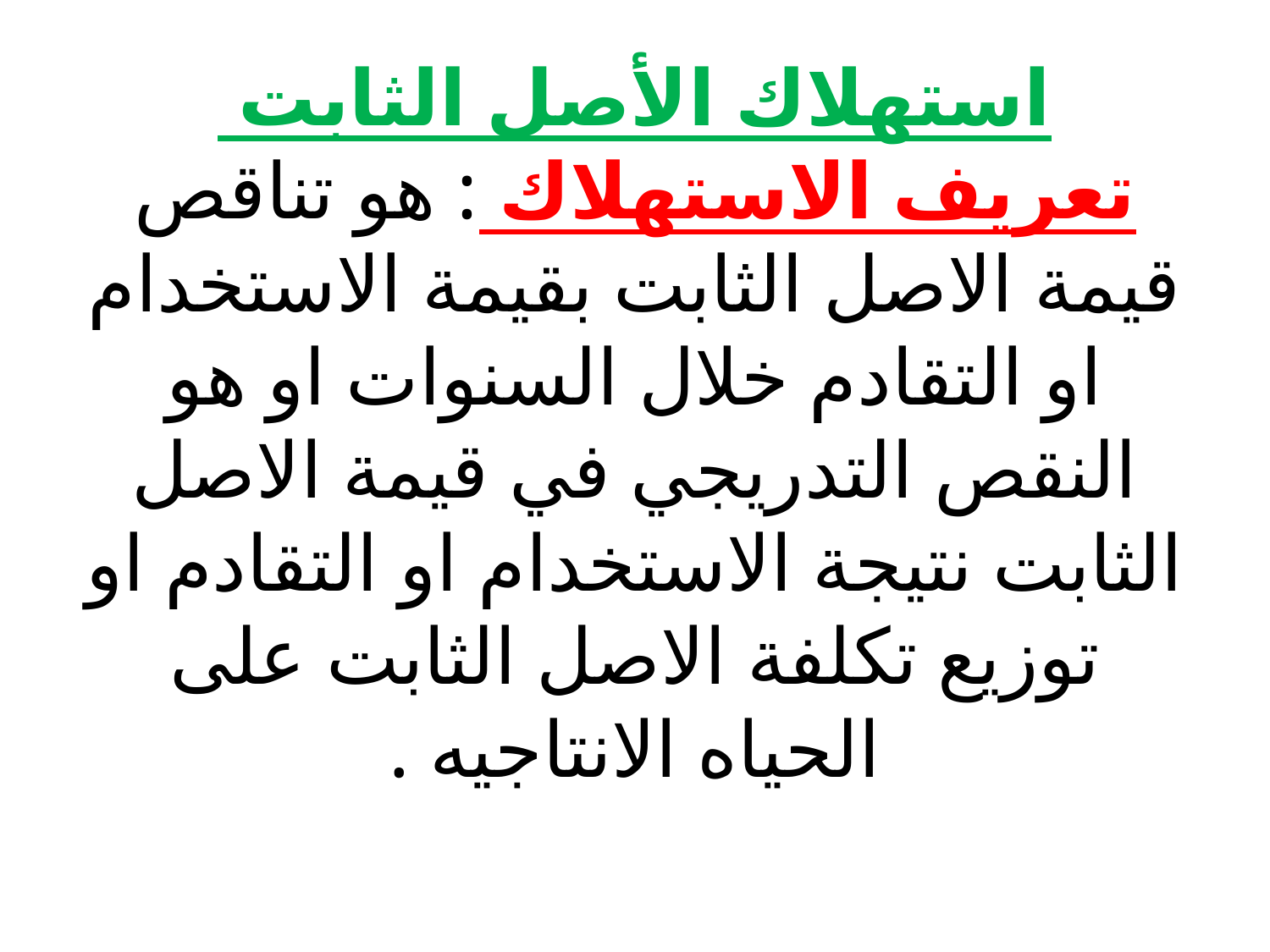

# استهلاك الأصل الثابت تعريف الاستهلاك : هو تناقص قيمة الاصل الثابت بقيمة الاستخدام او التقادم خلال السنوات او هو النقص التدريجي في قيمة الاصل الثابت نتيجة الاستخدام او التقادم او توزيع تكلفة الاصل الثابت على الحياه الانتاجيه .